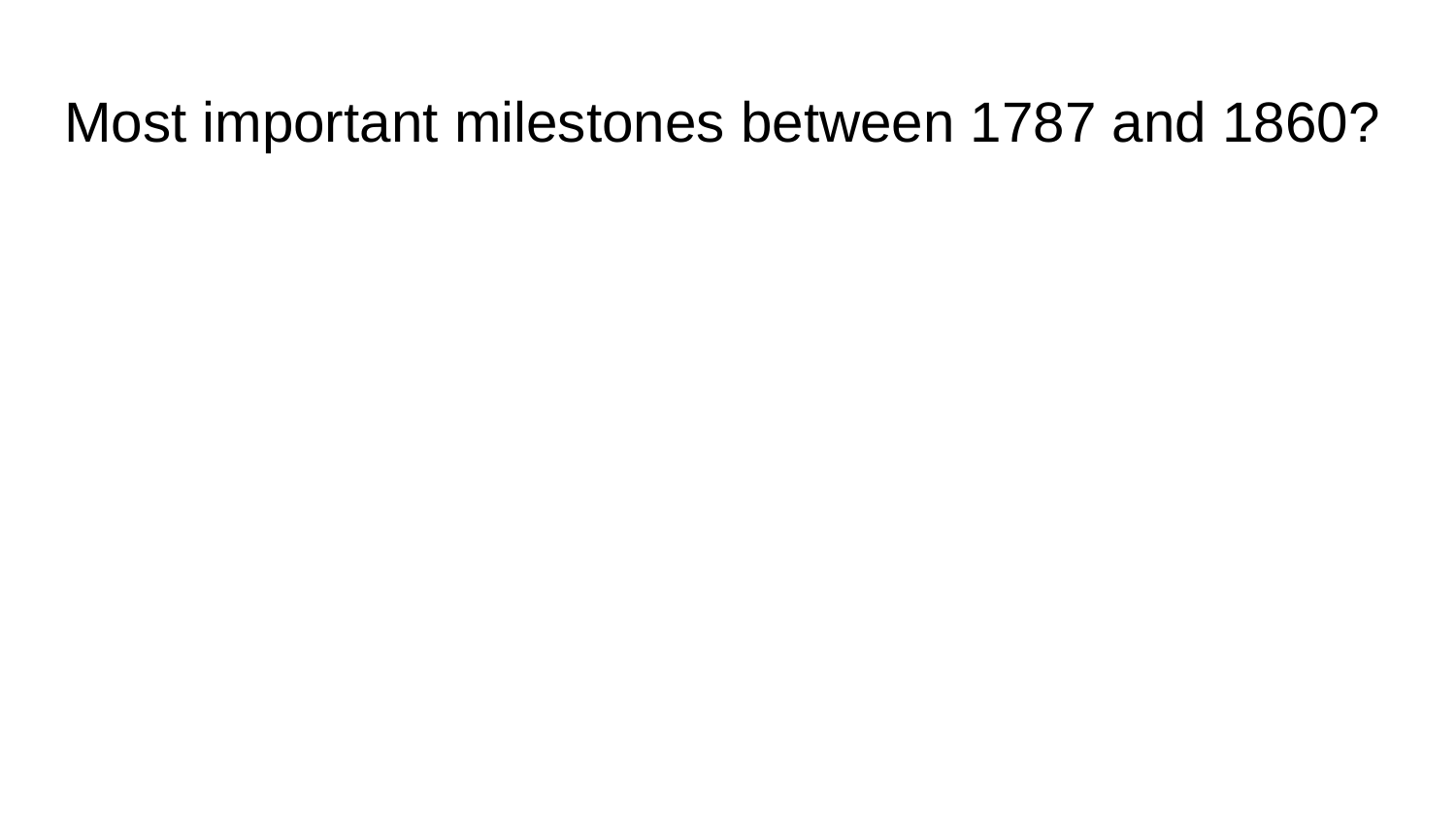

# Most important milestones between 1787 and 1860?